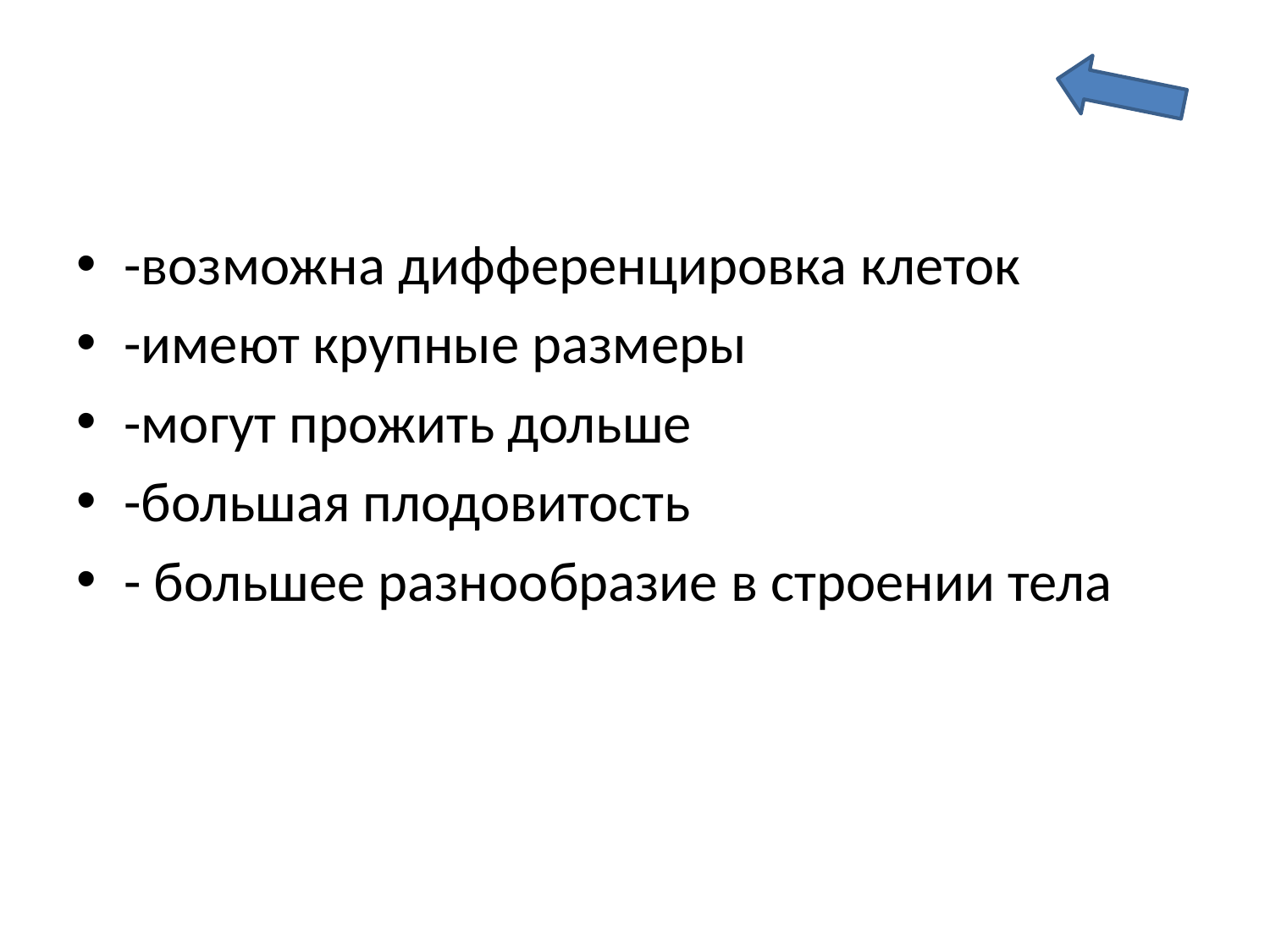

#

-возможна дифференцировка клеток
-имеют крупные размеры
-могут прожить дольше
-большая плодовитость
- большее разнообразие в строении тела